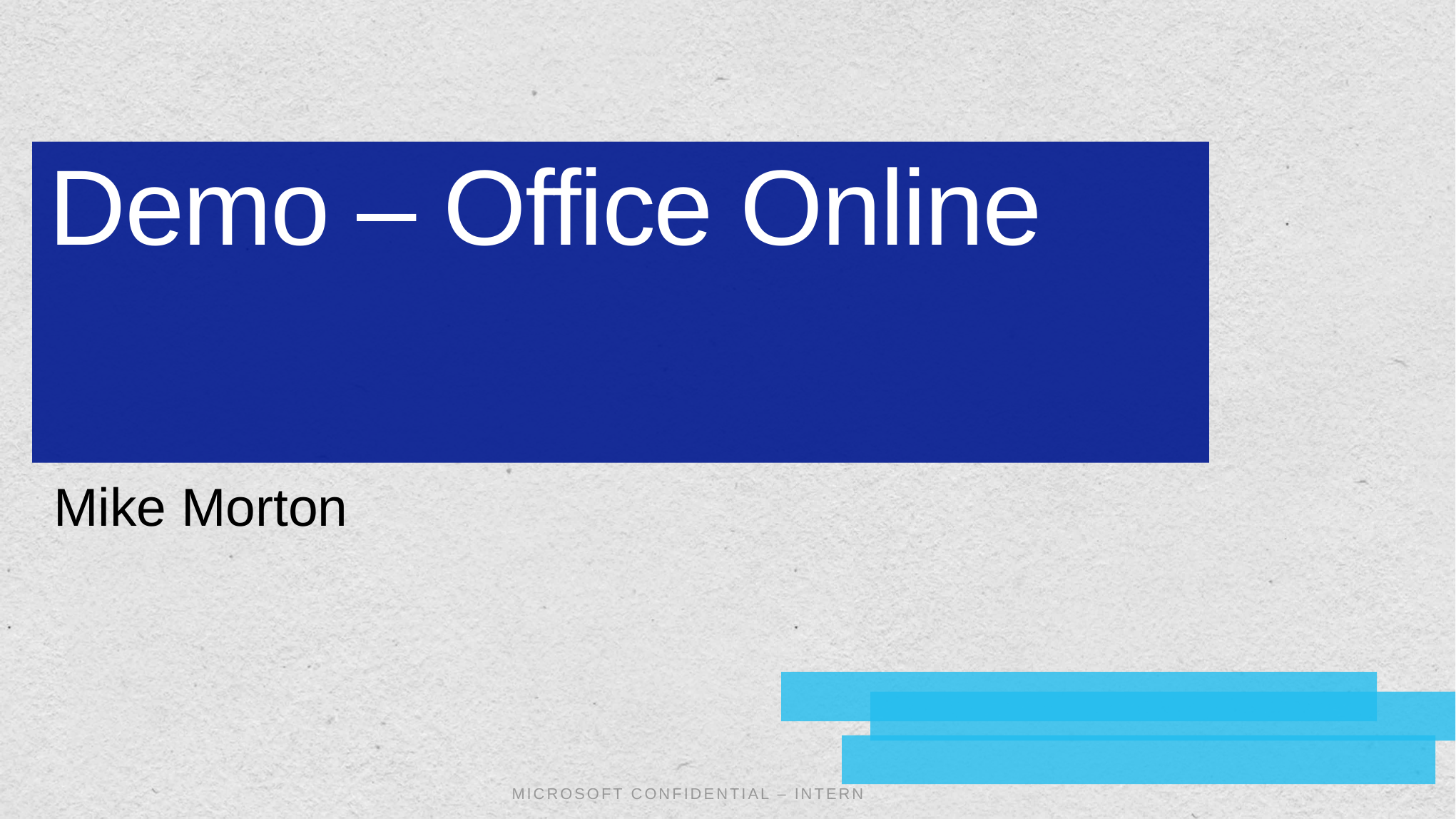

# Demo – Office Online
Mike Morton